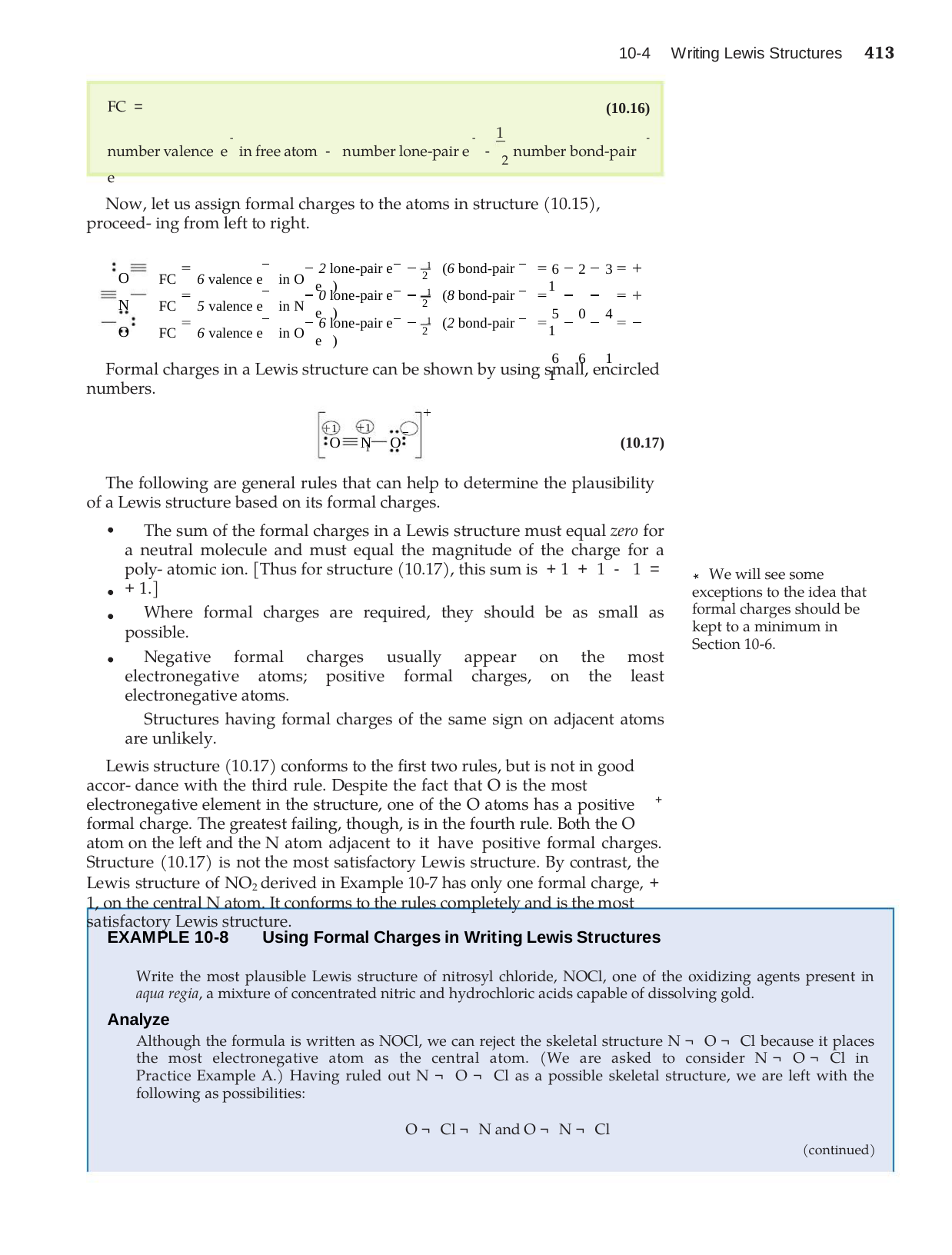

Writing Lewis Structures	413
10-4
FC  =
(10.16)
1
-	-	-
number valence  e   in free atom  -  number lone-pair e    -   2 number bond-pair e
Now, let us assign formal charges to the atoms in structure (10.15), proceed- ing from left to right.
 2 lone-pair e         1   (6 bond-pair e   )
O N O
FC     6 valence e    in O FC     5 valence e    in N FC     6 valence e    in O
 6     2     3        1
 5     0     4        1
 6     6     1        1

2
 0 lone-pair e         1   (8 bond-pair e   )

2
 6 lone-pair e         1   (2 bond-pair e   )

2
Formal charges in a Lewis structure can be shown by using small, encircled numbers.

1	   1
1

O	N	O	(10.17)
The following are general rules that can help to determine the plausibility of a Lewis structure based on its formal charges.
The sum of the formal charges in a Lewis structure must equal zero for a neutral molecule and must equal the magnitude of the charge for a poly- atomic ion. [Thus for structure (10.17), this sum is  + 1  +  1  -  1  =  + 1.]
Where formal charges are required, they should be as small as possible.
Negative formal charges usually appear on the most electronegative atoms; positive formal charges, on the least electronegative atoms.
Structures having formal charges of the same sign on adjacent atoms are unlikely.
Lewis structure (10.17) conforms to the first two rules, but is not in good accor- dance with the third rule. Despite the fact that O is the most electronegative element in the structure, one of the O atoms has a positive formal charge. The greatest failing, though, is in the fourth rule. Both the O atom on the left and the N atom adjacent to  it  have  positive formal charges. Structure (10.17) is not the most satisfactory Lewis structure. By contrast, the Lewis structure of NO2 derived in Example 10-7 has only one formal charge, + 1, on the central N atom. It conforms to the rules completely and is the most satisfactory Lewis structure.

*
We will see some exceptions to the idea that formal charges should be kept to a minimum in Section 10-6.

+
EXAMPLE 10-8	Using Formal Charges in Writing Lewis Structures

Write the most plausible Lewis structure of nitrosyl chloride, NOCl, one of the oxidizing agents present in aqua regia, a mixture of concentrated nitric and hydrochloric acids capable of dissolving gold.
Analyze
Although the formula is written as NOCl, we can reject the skeletal structure N ¬ O ¬ Cl because it places the  most  electronegative  atom  as  the  central  atom.  (We  are  asked  to  consider  N ¬ O ¬ Cl  in  Practice Example A.) Having ruled out N ¬ O ¬ Cl as a possible skeletal structure, we are left with the following as possibilities:

 O ¬ Cl ¬ N and O ¬ N ¬ Cl
(continued)